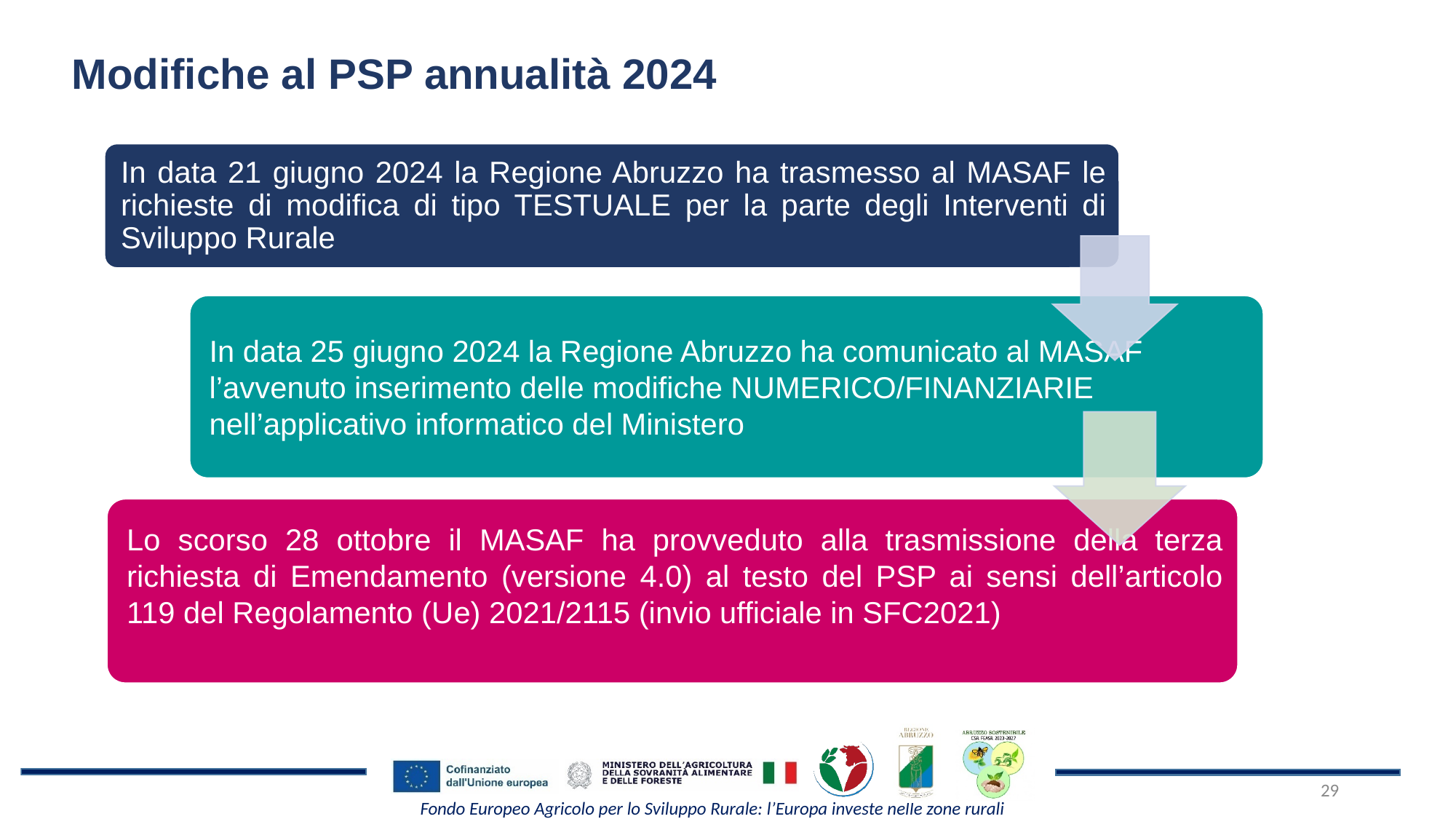

Modifiche al PSP annualità 2024

In data 21 giugno 2024 la Regione Abruzzo ha trasmesso al MASAF le richieste di modifica di tipo TESTUALE per la parte degli Interventi di Sviluppo Rurale
In data 25 giugno 2024 la Regione Abruzzo ha comunicato al MASAF l’avvenuto inserimento delle modifiche NUMERICO/FINANZIARIE nell’applicativo informatico del Ministero
Lo scorso 28 ottobre il MASAF ha provveduto alla trasmissione della terza richiesta di Emendamento (versione 4.0) al testo del PSP ai sensi dell’articolo 119 del Regolamento (Ue) 2021/2115 (invio ufficiale in SFC2021)